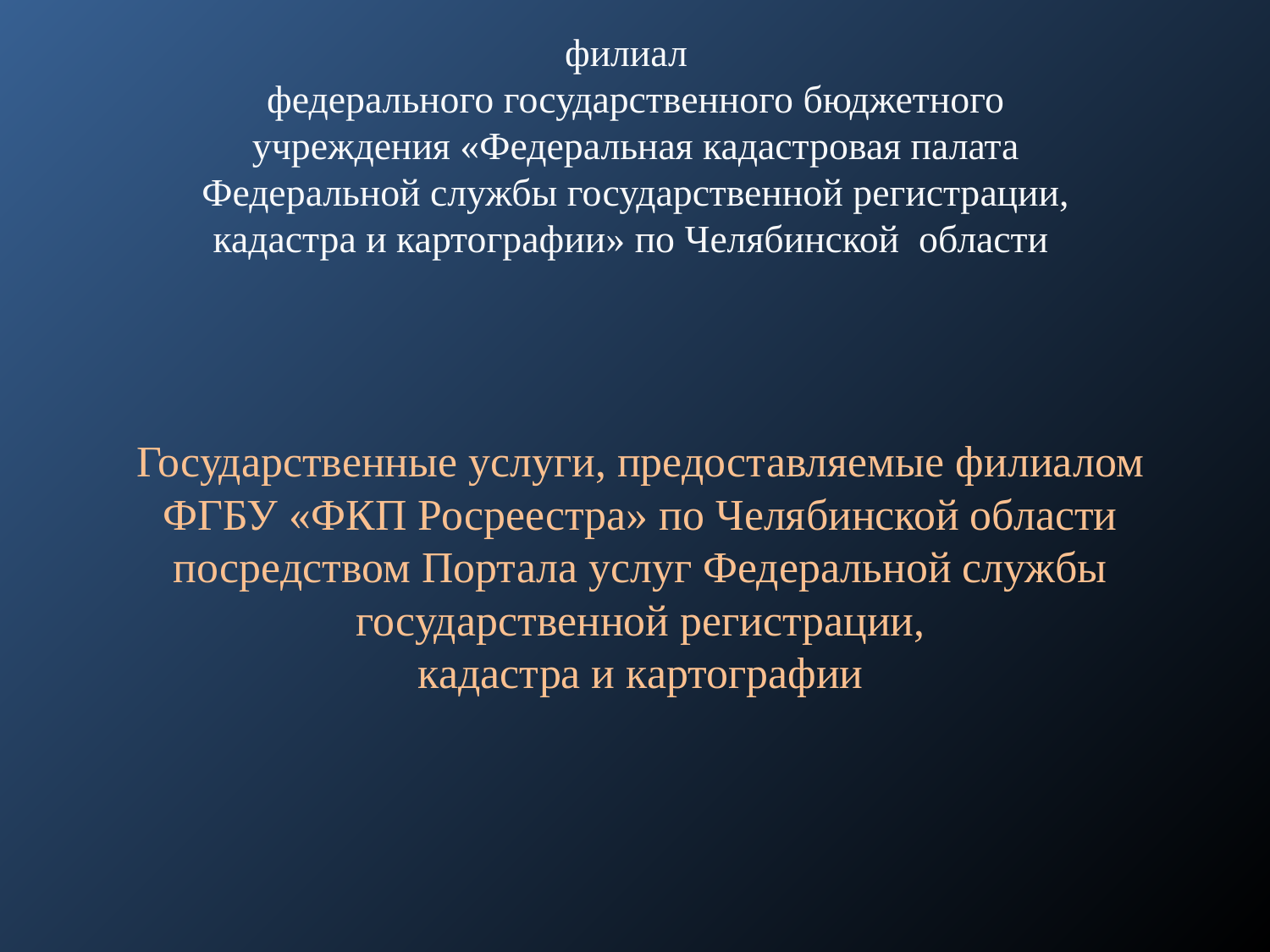

# филиал федерального государственного бюджетного учреждения «Федеральная кадастровая палата Федеральной службы государственной регистрации, кадастра и картографии» по Челябинской  области
Государственные услуги, предоставляемые филиалом ФГБУ «ФКП Росреестра» по Челябинской области посредством Портала услуг Федеральной службы государственной регистрации,
кадастра и картографии